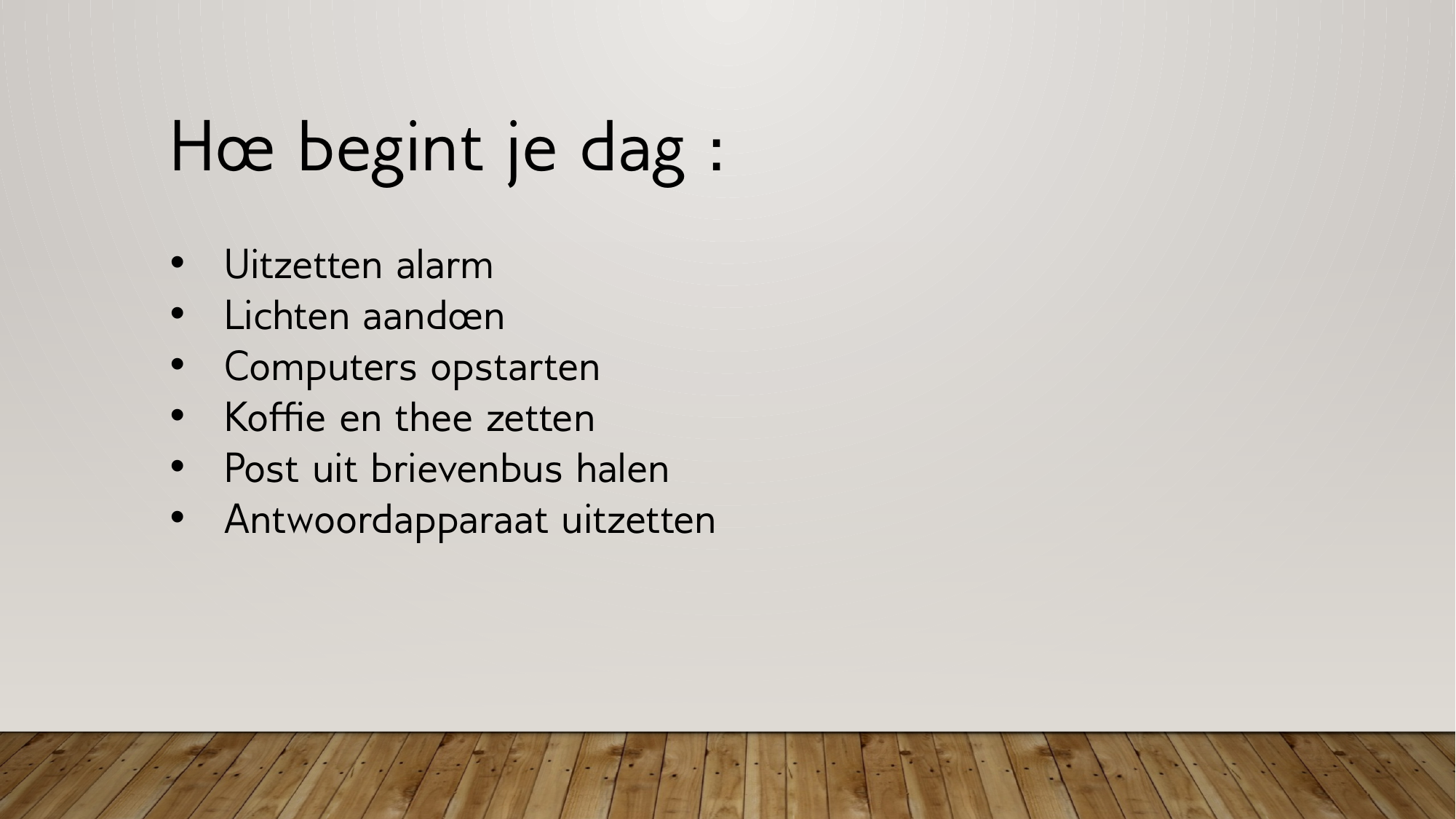

Hoe begint je dag :

Uitzetten alarm
Lichten aandoen
Computers opstarten
Koffie en thee zetten
Post uit brievenbus halen
Antwoordapparaat uitzetten